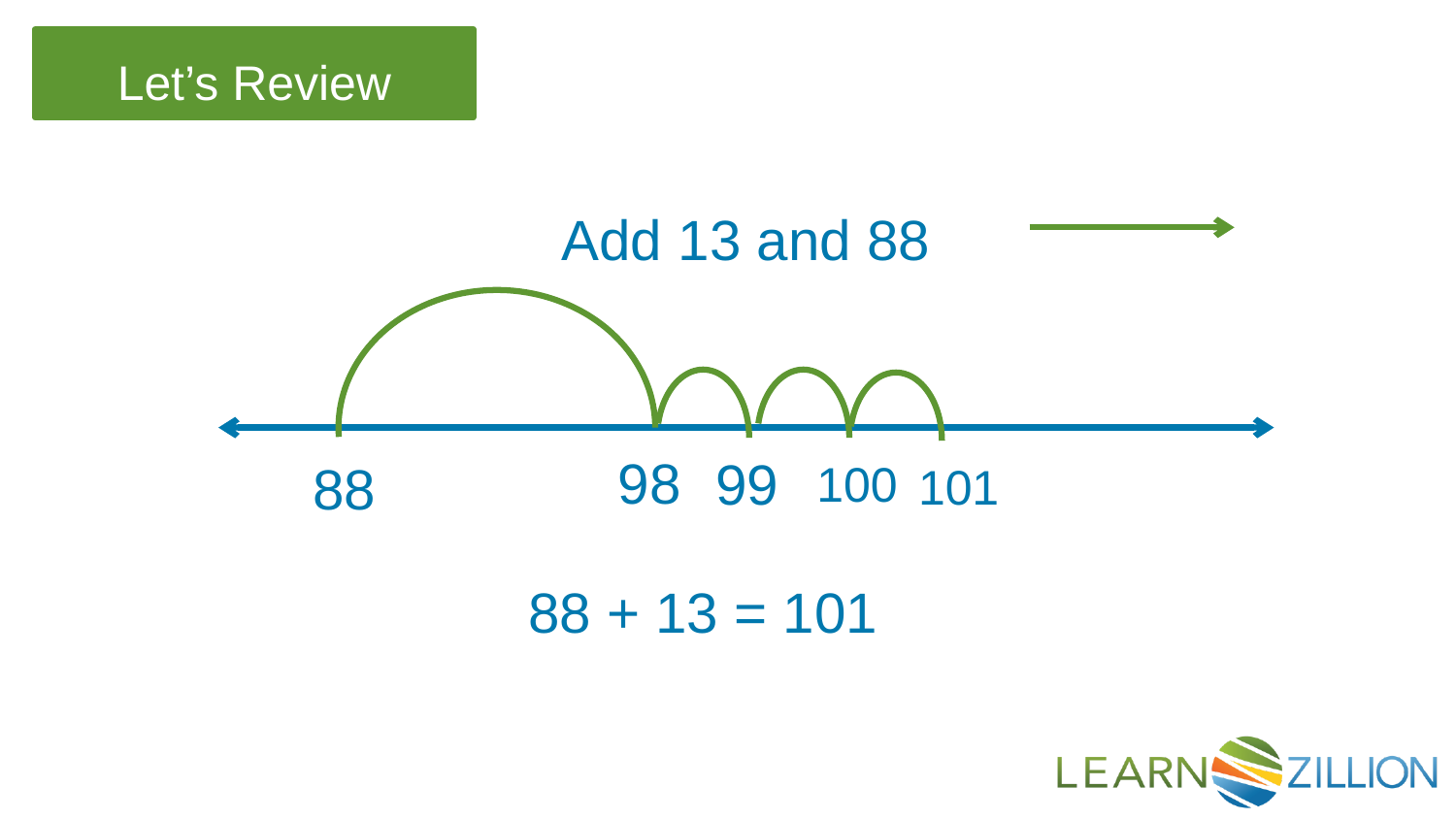

Add 13 and 88

 100
 98
 99
 101
 88
88 + 13 = 101